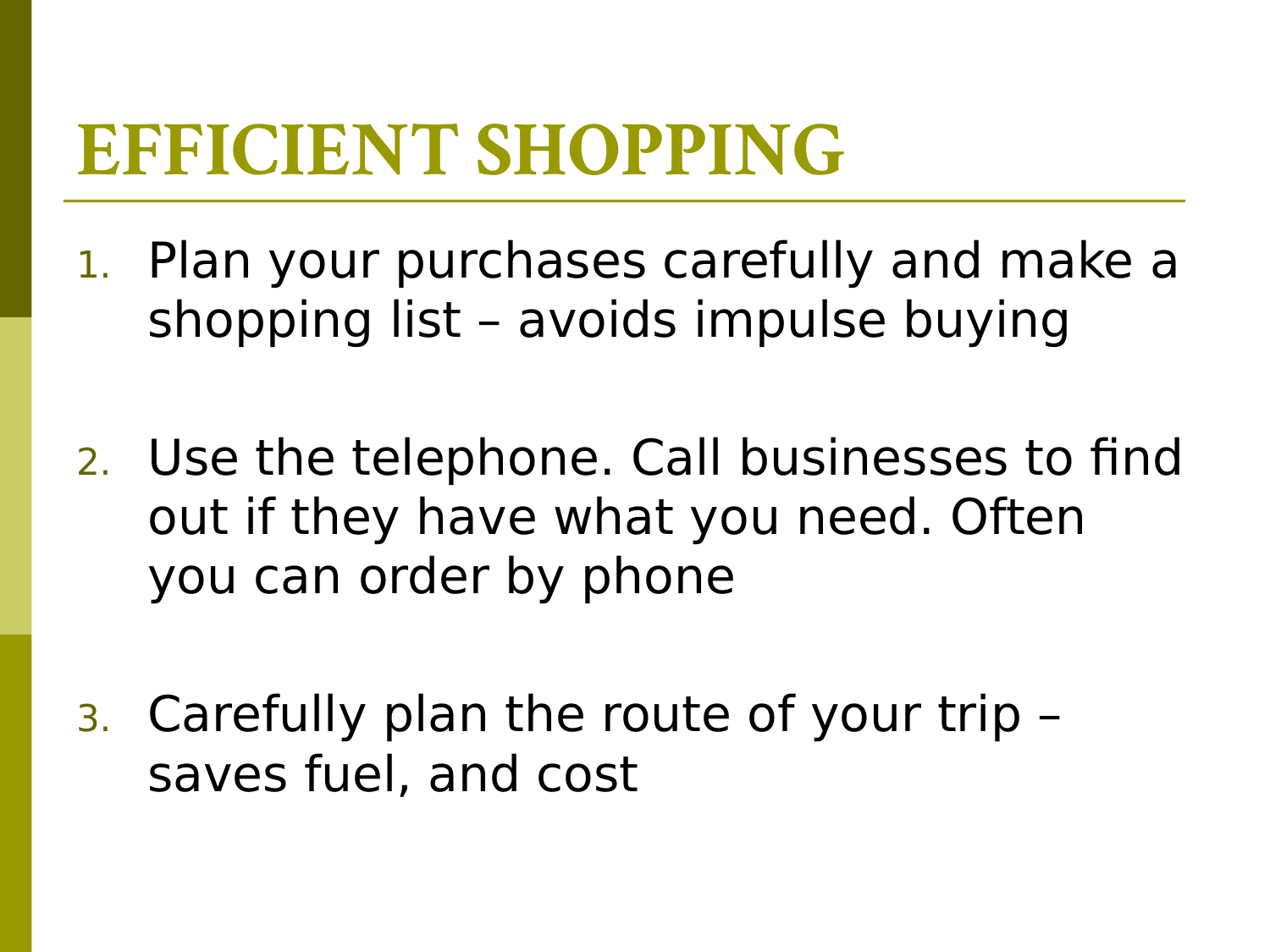

# EFFICIENT SHOPPING
Plan your purchases carefully and make a shopping list – avoids impulse buying

Use the telephone. Call businesses to find out if they have what you need. Often you can order by phone

Carefully plan the route of your trip – saves fuel, and cost